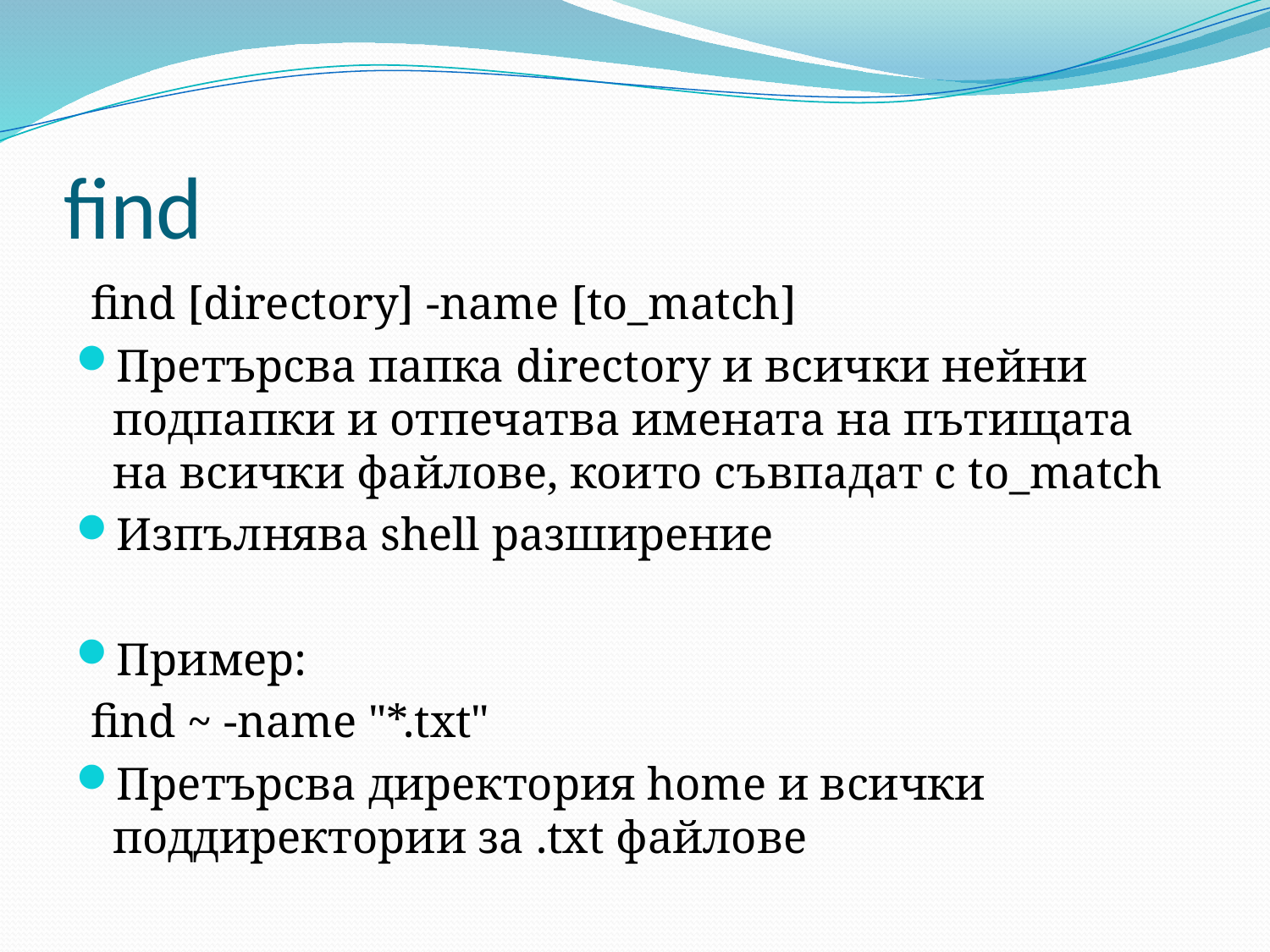

# find
find [directory] -name [to_match]
Претърсва папка directory и всички нейни подпапки и отпечатва имената на пътищата на всички файлове, които съвпадат с to_match
Изпълнява shell разширение

Пример:
find ~ -name "*.txt"
Претърсва директория home и всички поддиректории за .txt файлове